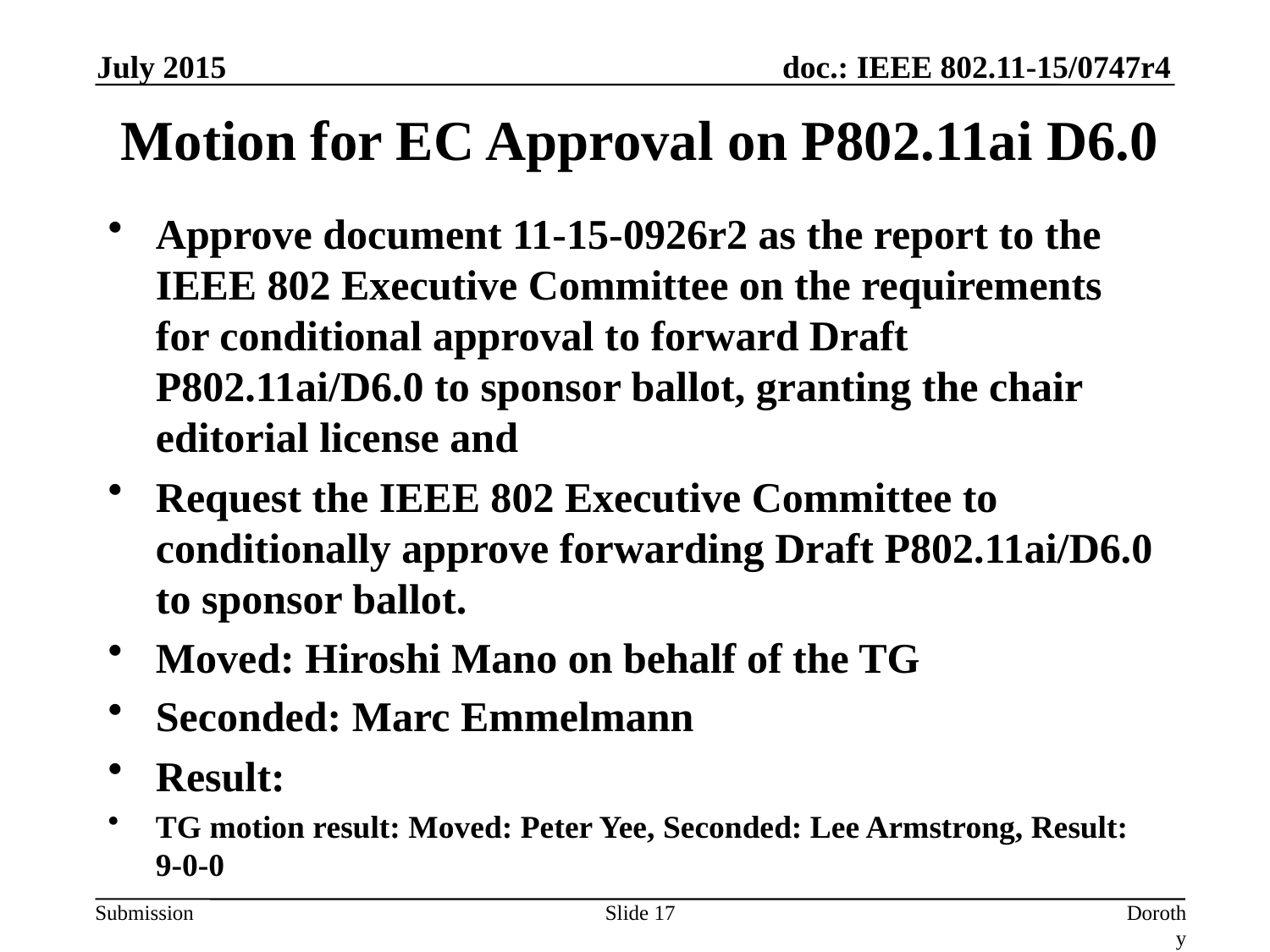

July 2015
# Motion for EC Approval on P802.11ai D6.0
Approve document 11-15-0926r2 as the report to the IEEE 802 Executive Committee on the requirements for conditional approval to forward Draft P802.11ai/D6.0 to sponsor ballot, granting the chair editorial license and
Request the IEEE 802 Executive Committee to conditionally approve forwarding Draft P802.11ai/D6.0 to sponsor ballot.
Moved: Hiroshi Mano on behalf of the TG
Seconded: Marc Emmelmann
Result:
TG motion result: Moved: Peter Yee, Seconded: Lee Armstrong, Result: 9-0-0
Slide 17
Dorothy Stanley, HP-Aruba Networks